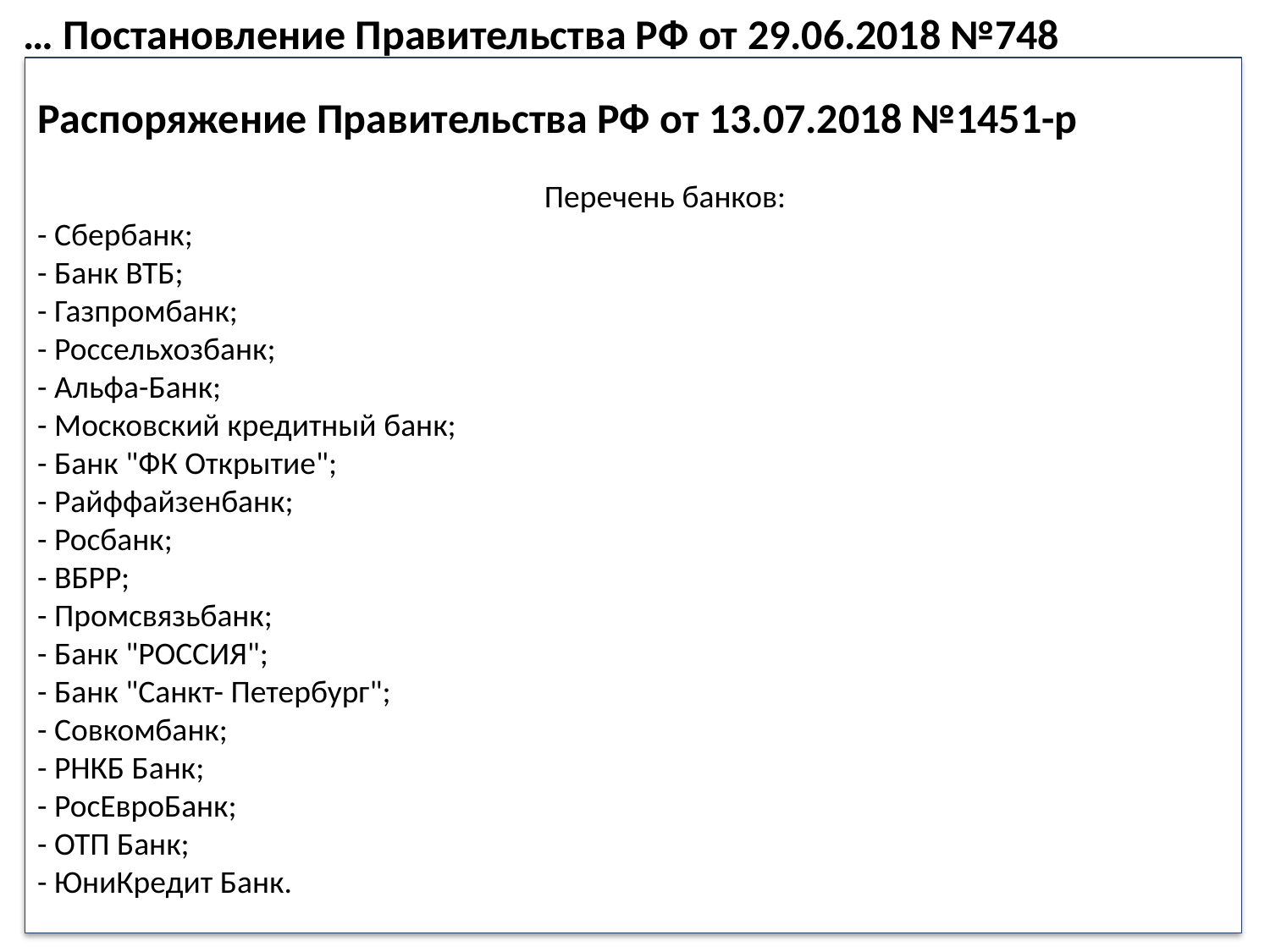

… Постановление Правительства РФ от 29.06.2018 №748

Распоряжение Правительства РФ от 13.07.2018 №1451-р

Перечень банков:
- Сбербанк;
- Банк ВТБ;
- Газпромбанк;
- Россельхозбанк;
- Альфа-Банк;
- Московский кредитный банк;
- Банк "ФК Открытие";
- Райффайзенбанк;
- Росбанк;
- ВБРР;
- Промсвязьбанк;
- Банк "РОССИЯ";
- Банк "Санкт- Петербург";
- Совкомбанк;
- РНКБ Банк;
- РосЕвроБанк;
- ОТП Банк;
- ЮниКредит Банк.

91